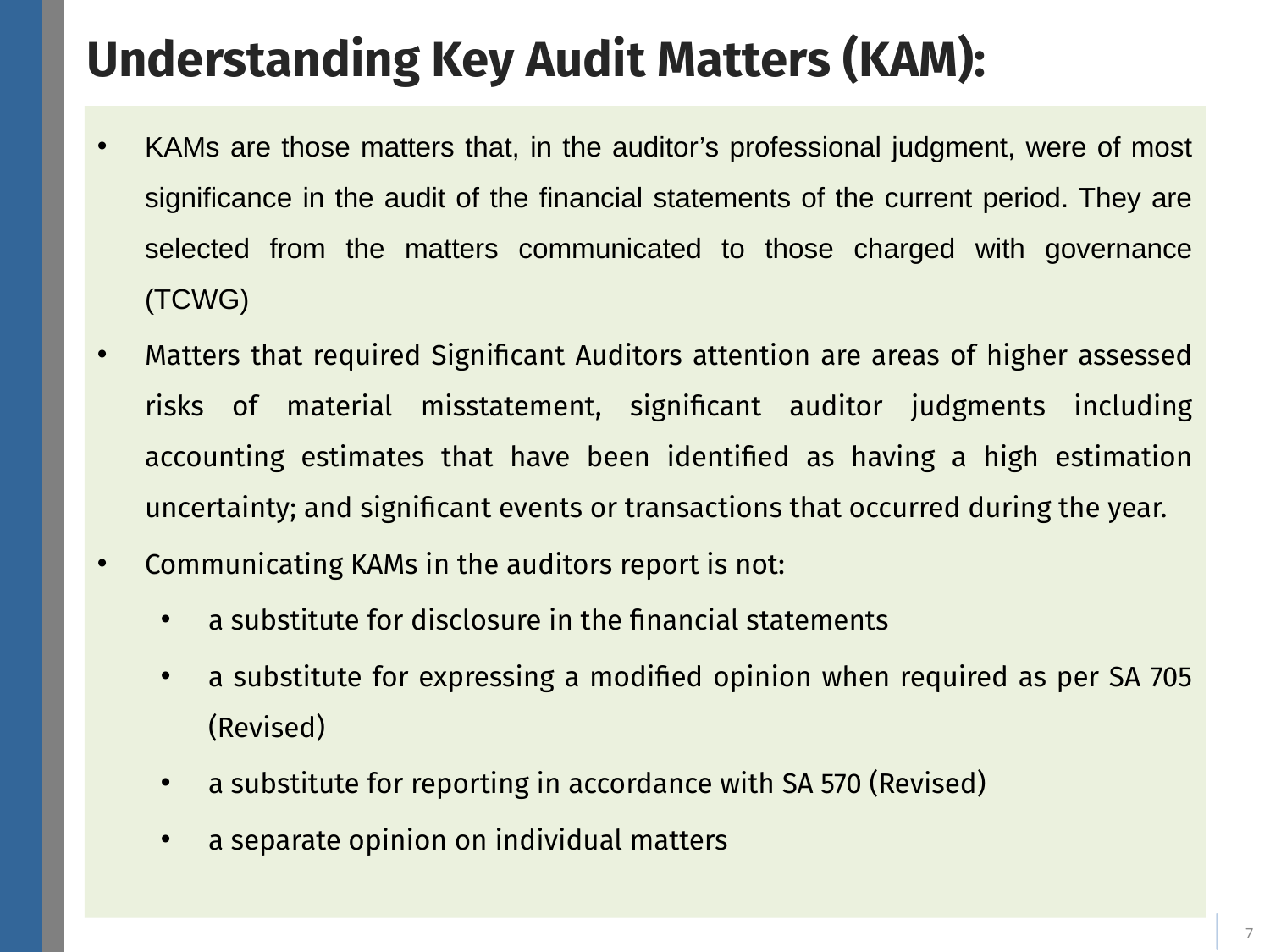

# Understanding Key Audit Matters (KAM):
KAMs are those matters that, in the auditor’s professional judgment, were of most significance in the audit of the financial statements of the current period. They are selected from the matters communicated to those charged with governance (TCWG)
Matters that required Significant Auditors attention are areas of higher assessed risks of material misstatement, significant auditor judgments including accounting estimates that have been identified as having a high estimation uncertainty; and significant events or transactions that occurred during the year.
Communicating KAMs in the auditors report is not:
a substitute for disclosure in the financial statements
a substitute for expressing a modified opinion when required as per SA 705 (Revised)
a substitute for reporting in accordance with SA 570 (Revised)
a separate opinion on individual matters

7